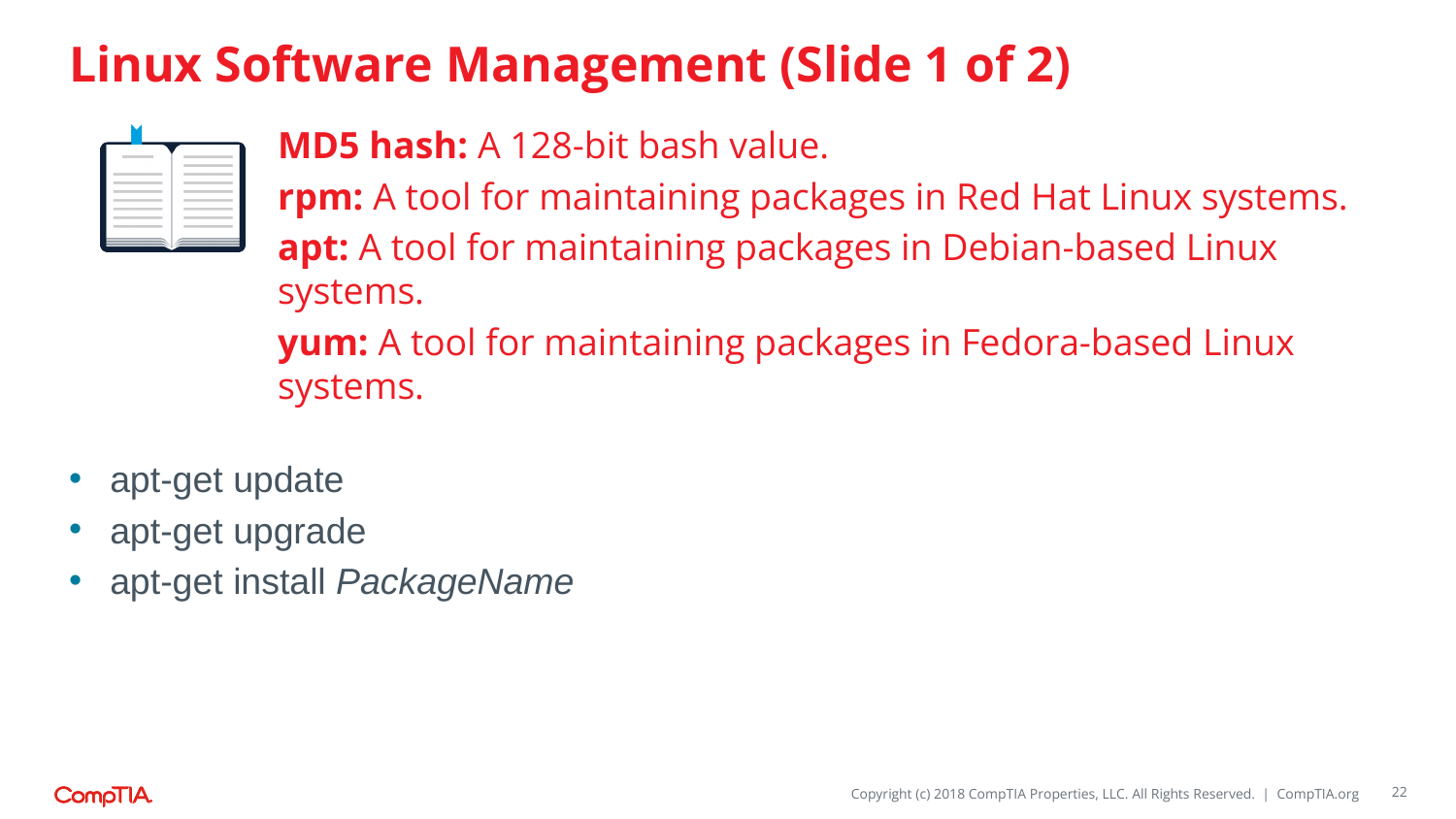

# Linux Software Management (Slide 1 of 2)
MD5 hash: A 128-bit bash value.
rpm: A tool for maintaining packages in Red Hat Linux systems.
apt: A tool for maintaining packages in Debian-based Linux systems.
yum: A tool for maintaining packages in Fedora-based Linux systems.
apt-get update
apt-get upgrade
apt-get install PackageName
22